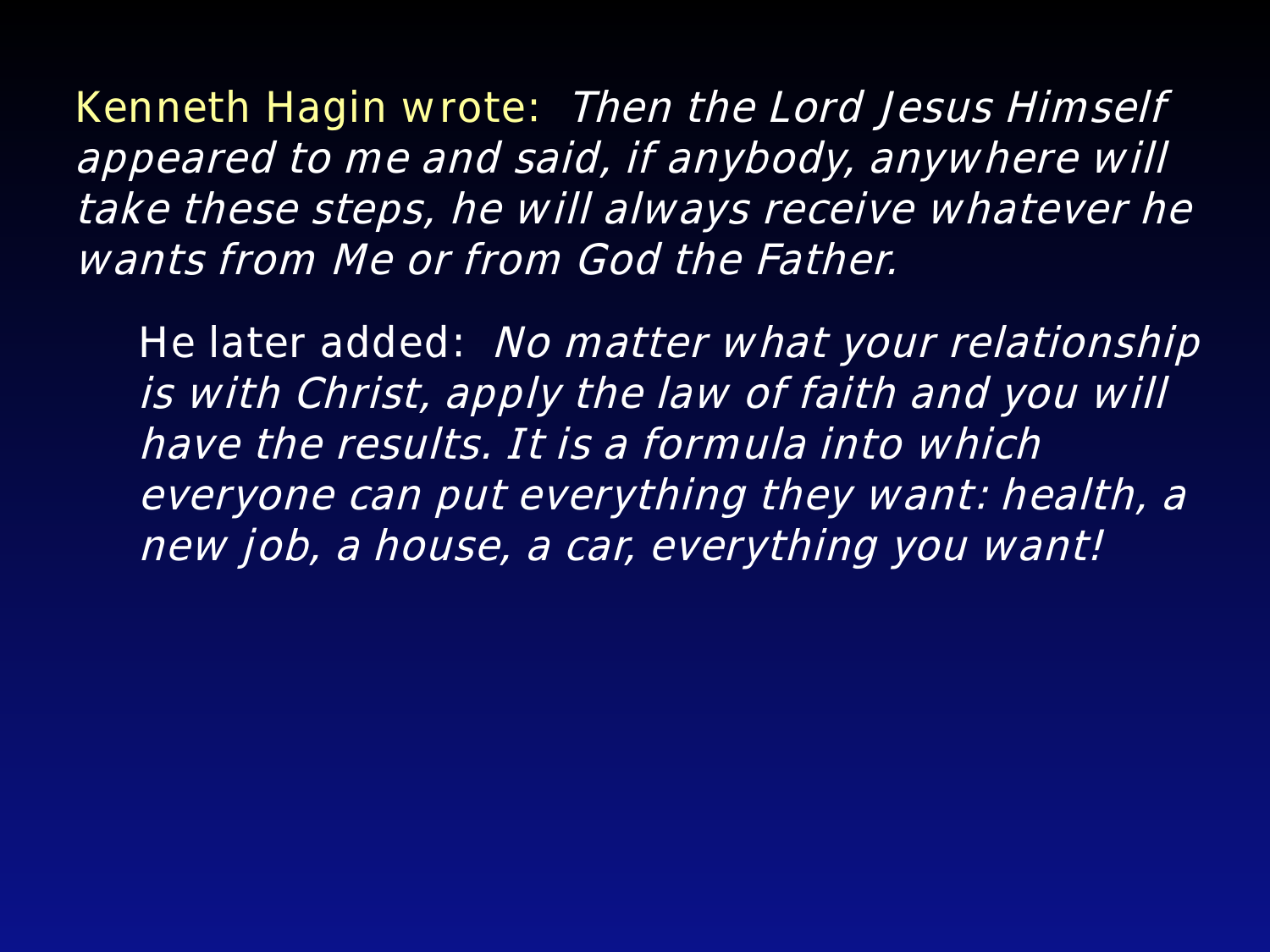

Kenneth Hagin wrote:  Then the Lord Jesus Himself appeared to me and said, if anybody, anywhere will take these steps, he will always receive whatever he wants from Me or from God the Father.
He later added:  No matter what your relationship is with Christ, apply the law of faith and you will have the results. It is a formula into which everyone can put everything they want: health, a new job, a house, a car, everything you want!